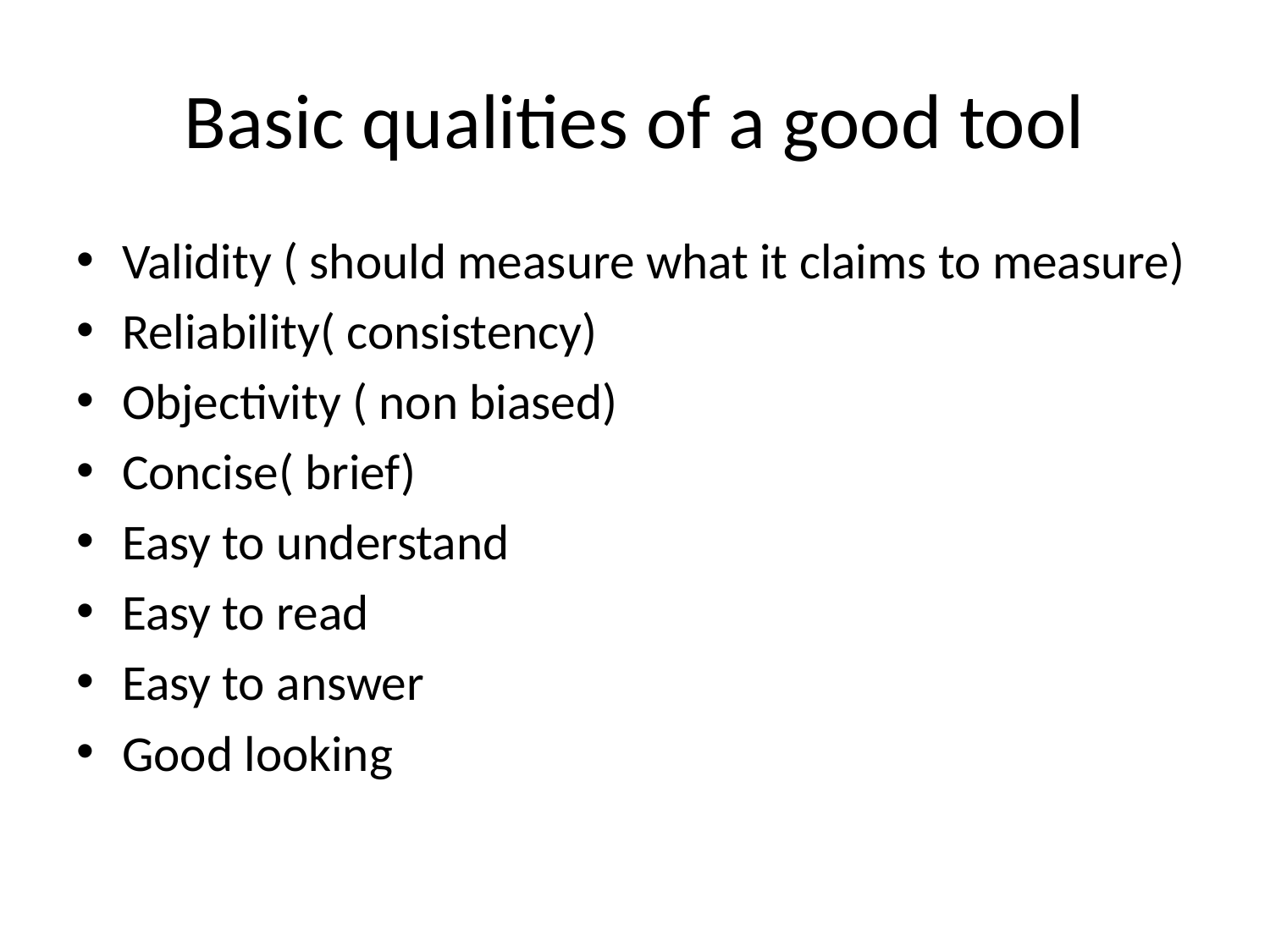

# Basic qualities of a good tool
Validity ( should measure what it claims to measure)
Reliability( consistency)
Objectivity ( non biased)
Concise( brief)
Easy to understand
Easy to read
Easy to answer
Good looking